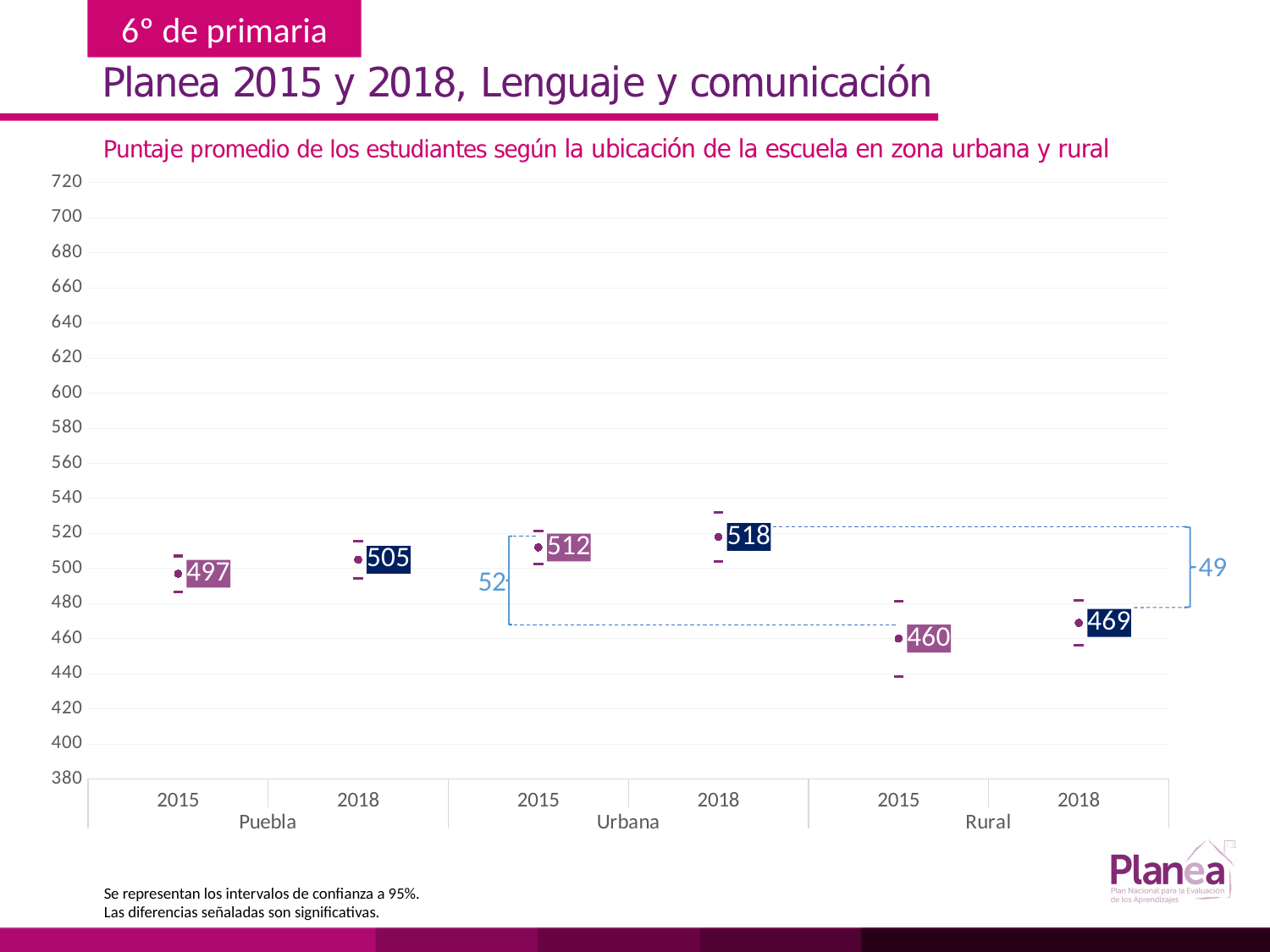

Planea 2015 y 2018, Lenguaje y comunicación

Puntaje promedio de los estudiantes según la ubicación de la escuela en zona urbana y rural

### Chart

| Category |  |  |  |
|---|---|---|---|
| 2015 | 486.851 | 507.149 | 497.0 |
| 2018 | 494.254 | 515.746 | 505.0 |
| 2015 | 502.448 | 521.552 | 512.0 |
| 2018 | 504.07 | 531.93 | 518.0 |
| 2015 | 438.508 | 481.492 | 460.0 |
| 2018 | 456.065 | 481.935 | 469.0 |
49

52
Se representan los intervalos de confianza a 95%.
Las diferencias señaladas son significativas.